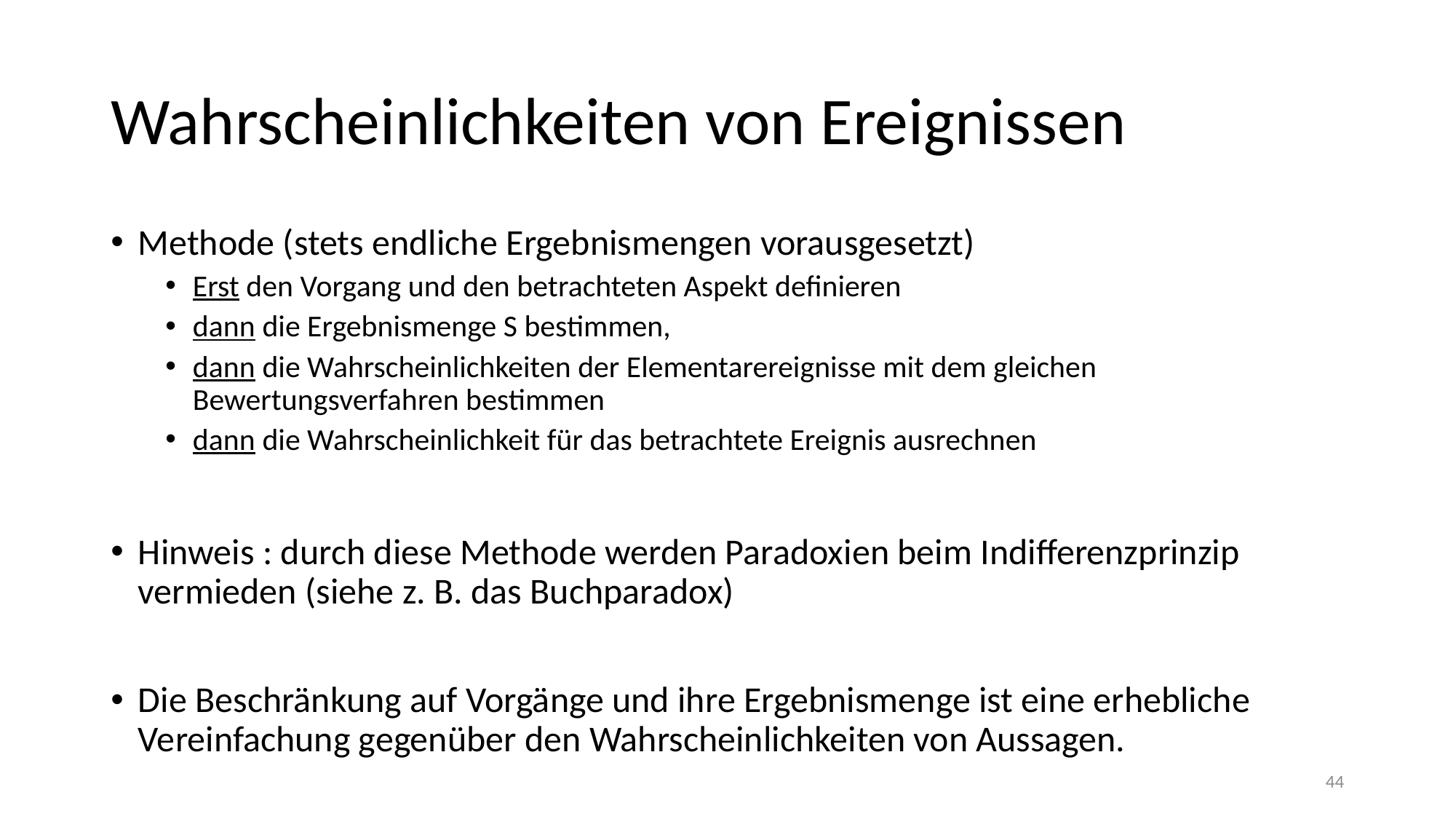

# Wahrscheinlichkeiten von Ereignissen
Methode (stets endliche Ergebnismengen vorausgesetzt)
Erst den Vorgang und den betrachteten Aspekt definieren
dann die Ergebnismenge S bestimmen,
dann die Wahrscheinlichkeiten der Elementarereignisse mit dem gleichen Bewertungsverfahren bestimmen
dann die Wahrscheinlichkeit für das betrachtete Ereignis ausrechnen

Hinweis : durch diese Methode werden Paradoxien beim Indifferenzprinzip vermieden (siehe z. B. das Buchparadox)

Die Beschränkung auf Vorgänge und ihre Ergebnismenge ist eine erhebliche Vereinfachung gegenüber den Wahrscheinlichkeiten von Aussagen.

44